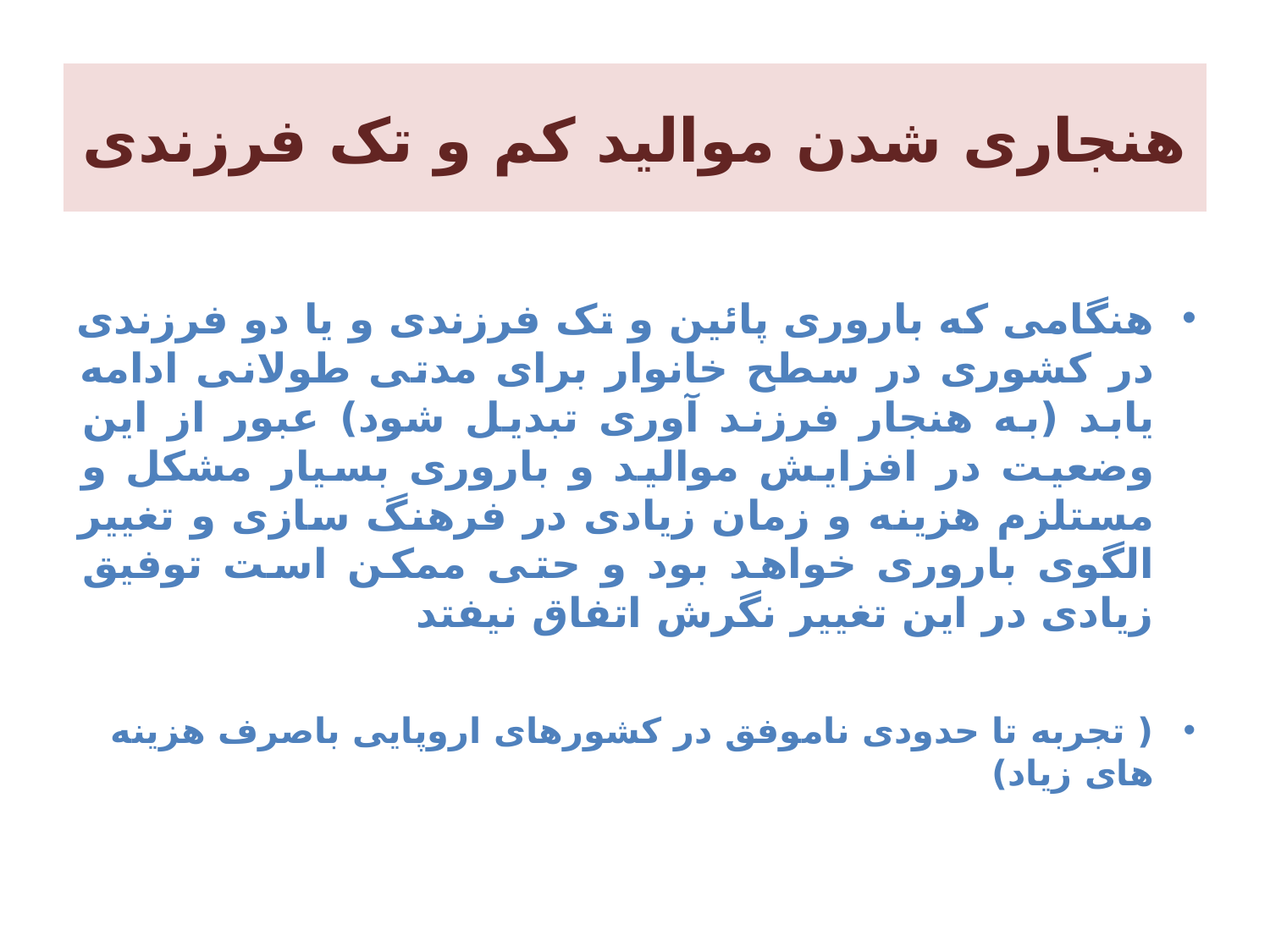

# هنجاری شدن موالید کم و تک فرزندی

هنگامی که باروری پائین و تک فرزندی و یا دو فرزندی در کشوری در سطح خانوار برای مدتی طولانی ادامه یابد (به هنجار فرزند آوری تبدیل شود) عبور از این وضعیت در افزایش موالید و باروری بسیار مشکل و مستلزم هزینه و زمان زیادی در فرهنگ سازی و تغییر الگوی باروری خواهد بود و حتی ممکن است توفیق زیادی در این تغییر نگرش اتفاق نیفتد

( تجربه تا حدودی ناموفق در کشورهای اروپایی باصرف هزینه های زیاد)